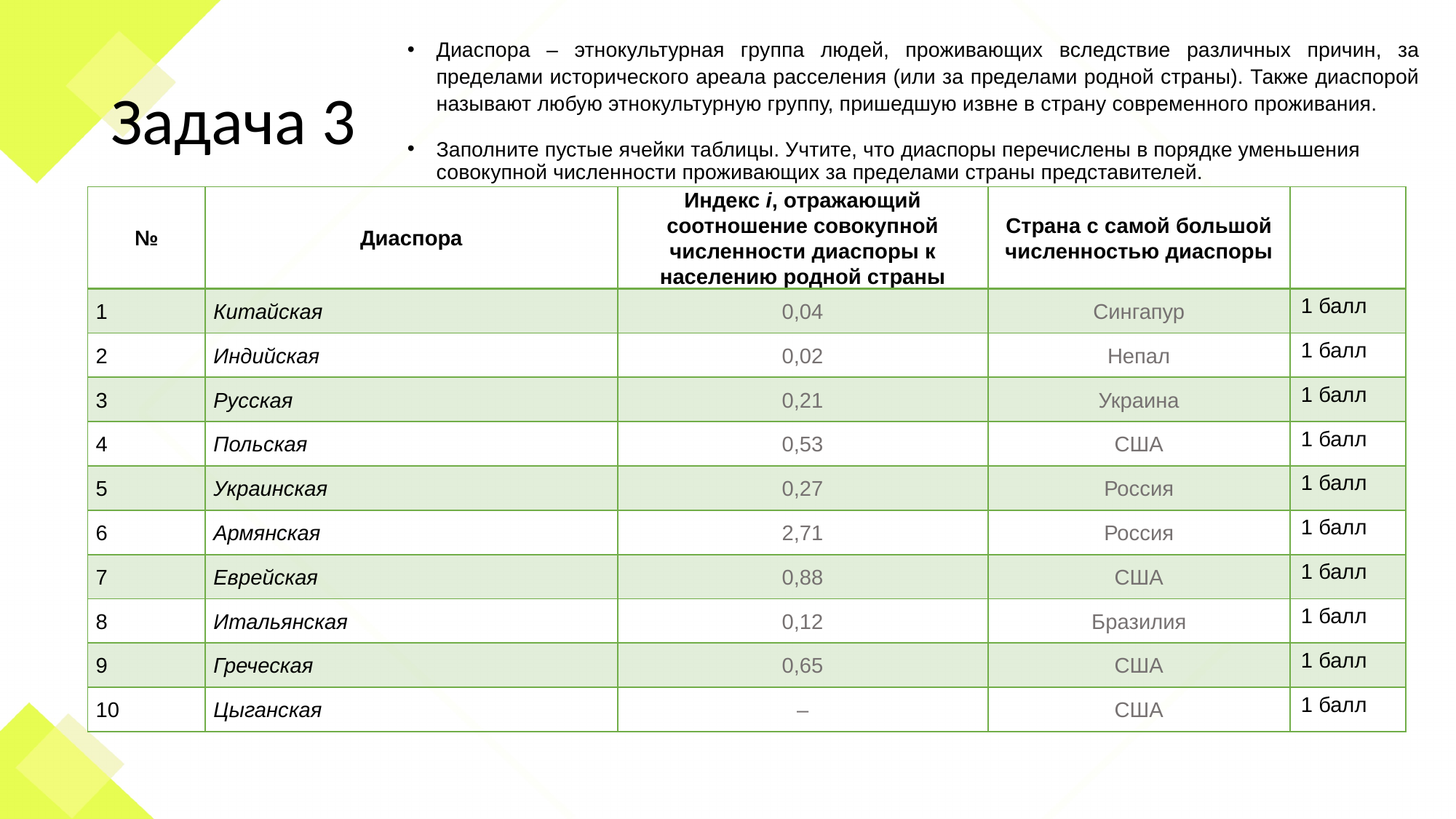

Диаспора – этнокультурная группа людей, проживающих вследствие различных причин, за пределами исторического ареала расселения (или за пределами родной страны). Также диаспорой называют любую этнокультурную группу, пришедшую извне в страну современного проживания.
Заполните пустые ячейки таблицы. Учтите, что диаспоры перечислены в порядке уменьшения совокупной численности проживающих за пределами страны представителей.
# Задача 3
| № | Диаспора | Индекс i, отражающий соотношение совокупной численности диаспоры к населению родной страны | Страна с самой большой численностью диаспоры |  |
| --- | --- | --- | --- | --- |
| 1 | Китайская | 0,04 | Сингапур | 1 балл |
| 2 | Индийская | 0,02 | Непал | 1 балл |
| 3 | Русская | 0,21 | Украина | 1 балл |
| 4 | Польская | 0,53 | США | 1 балл |
| 5 | Украинская | 0,27 | Россия | 1 балл |
| 6 | Армянская | 2,71 | Россия | 1 балл |
| 7 | Еврейская | 0,88 | США | 1 балл |
| 8 | Итальянская | 0,12 | Бразилия | 1 балл |
| 9 | Греческая | 0,65 | США | 1 балл |
| 10 | Цыганская | – | США | 1 балл |